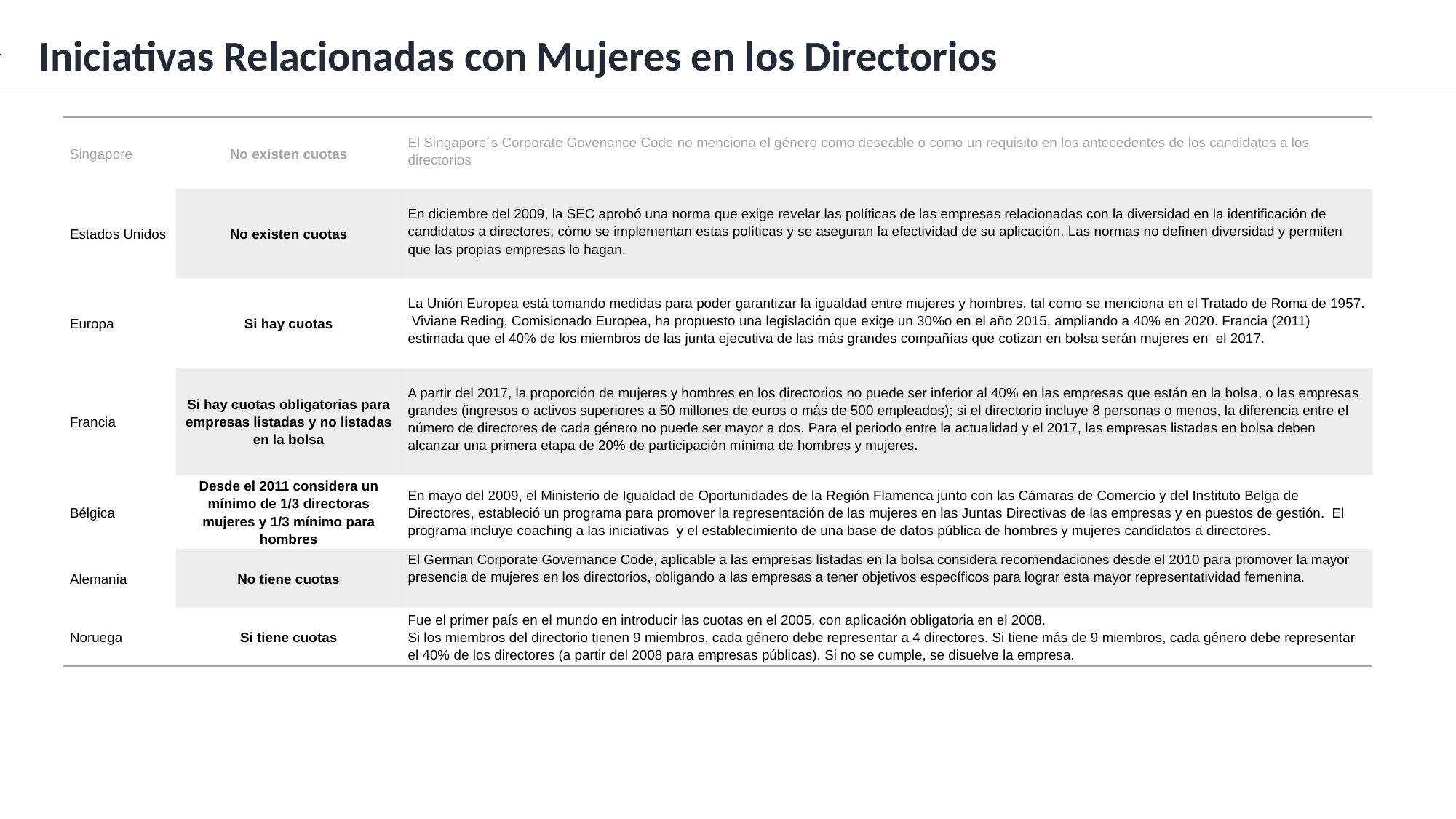

Iniciativas Relacionadas con Mujeres en los Directorios

| Singapore | No existen cuotas | El Singapore´s Corporate Govenance Code no menciona el género como deseable o como un requisito en los antecedentes de los candidatos a los directorios |
| --- | --- | --- |
| Estados Unidos | No existen cuotas | En diciembre del 2009, la SEC aprobó una norma que exige revelar las políticas de las empresas relacionadas con la diversidad en la identificación de candidatos a directores, cómo se implementan estas políticas y se aseguran la efectividad de su aplicación. Las normas no definen diversidad y permiten que las propias empresas lo hagan. |
| Europa | Si hay cuotas | La Unión Europea está tomando medidas para poder garantizar la igualdad entre mujeres y hombres, tal como se menciona en el Tratado de Roma de 1957. Viviane Reding, Comisionado Europea, ha propuesto una legislación que exige un 30%o en el año 2015, ampliando a 40% en 2020. Francia (2011) estimada que el 40% de los miembros de las junta ejecutiva de las más grandes compañías que cotizan en bolsa serán mujeres en el 2017. |
| Francia | Si hay cuotas obligatorias para empresas listadas y no listadas en la bolsa | A partir del 2017, la proporción de mujeres y hombres en los directorios no puede ser inferior al 40% en las empresas que están en la bolsa, o las empresas grandes (ingresos o activos superiores a 50 millones de euros o más de 500 empleados); si el directorio incluye 8 personas o menos, la diferencia entre el número de directores de cada género no puede ser mayor a dos. Para el periodo entre la actualidad y el 2017, las empresas listadas en bolsa deben alcanzar una primera etapa de 20% de participación mínima de hombres y mujeres. |
| Bélgica | Desde el 2011 considera un mínimo de 1/3 directoras mujeres y 1/3 mínimo para hombres | En mayo del 2009, el Ministerio de Igualdad de Oportunidades de la Región Flamenca junto con las Cámaras de Comercio y del Instituto Belga de Directores, estableció un programa para promover la representación de las mujeres en las Juntas Directivas de las empresas y en puestos de gestión. El programa incluye coaching a las iniciativas y el establecimiento de una base de datos pública de hombres y mujeres candidatos a directores. |
| Alemania | No tiene cuotas | El German Corporate Governance Code, aplicable a las empresas listadas en la bolsa considera recomendaciones desde el 2010 para promover la mayor presencia de mujeres en los directorios, obligando a las empresas a tener objetivos específicos para lograr esta mayor representatividad femenina. |
| Noruega | Si tiene cuotas | Fue el primer país en el mundo en introducir las cuotas en el 2005, con aplicación obligatoria en el 2008. Si los miembros del directorio tienen 9 miembros, cada género debe representar a 4 directores. Si tiene más de 9 miembros, cada género debe representar el 40% de los directores (a partir del 2008 para empresas públicas). Si no se cumple, se disuelve la empresa. |